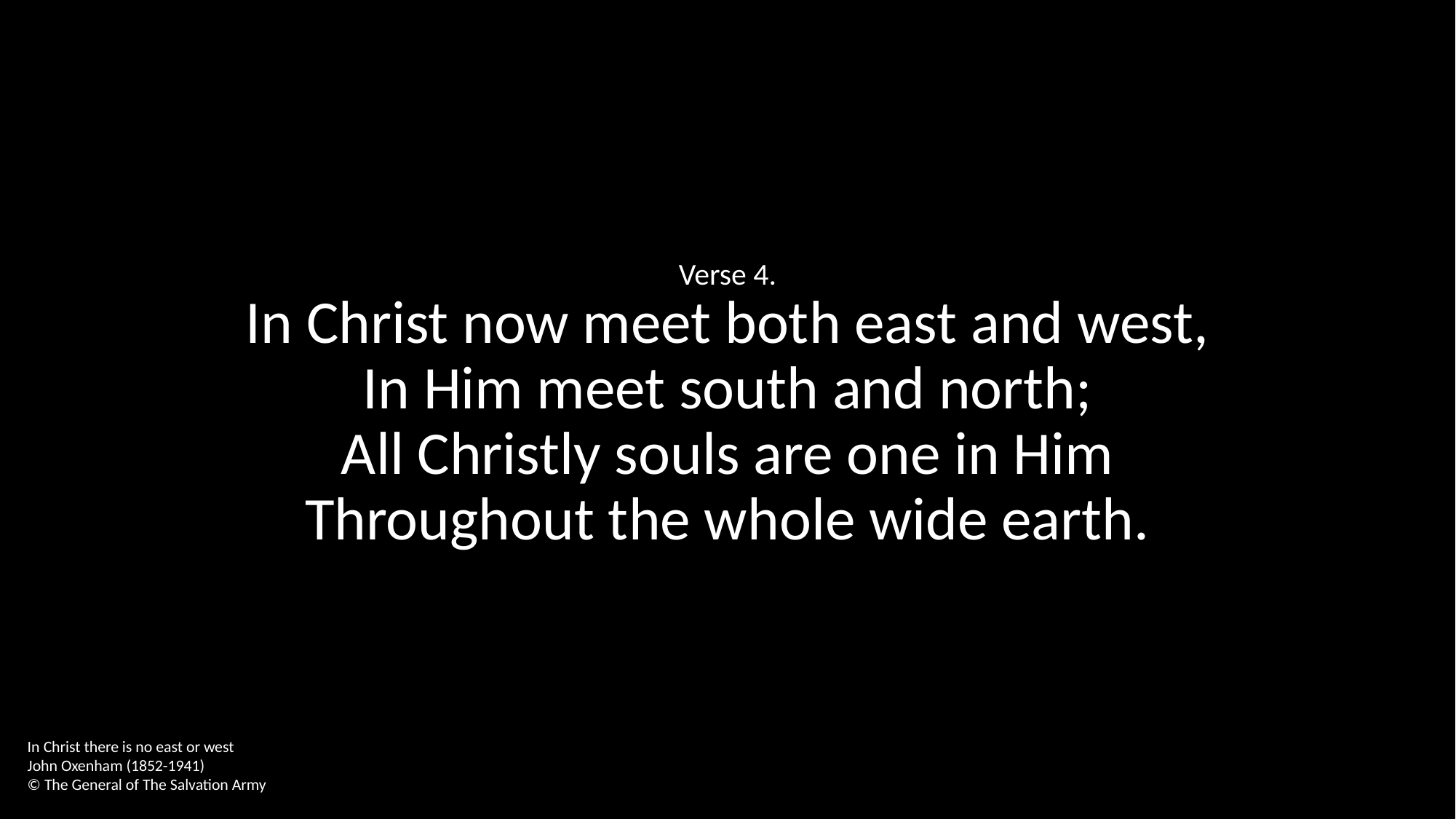

Verse 4.
In Christ now meet both east and west,
In Him meet south and north;
All Christly souls are one in Him
Throughout the whole wide earth.
In Christ there is no east or west
John Oxenham (1852-1941)
© The General of The Salvation Army